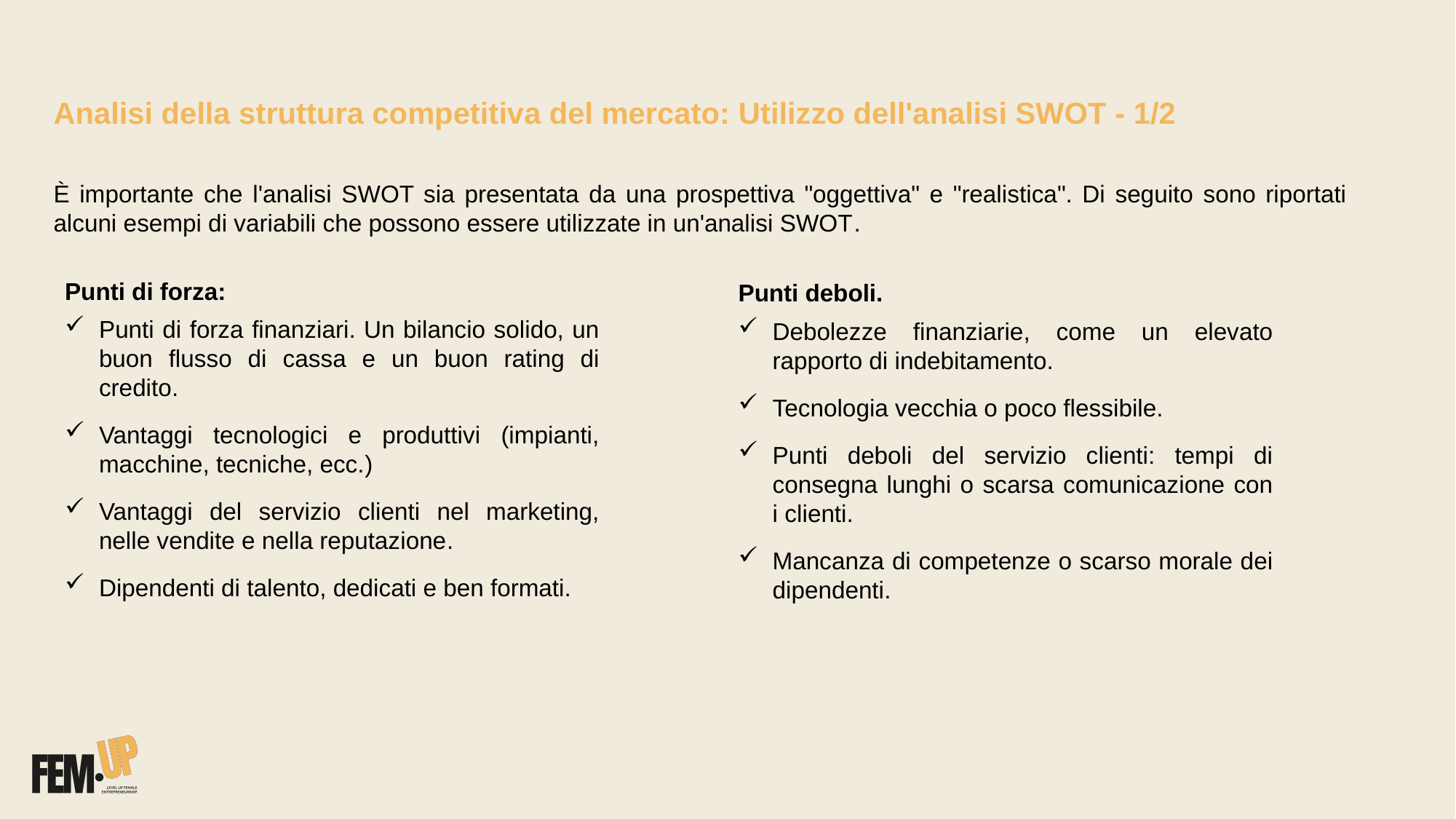

Analisi della struttura competitiva del mercato: Utilizzo dell'analisi SWOT - 1/2
È importante che l'analisi SWOT sia presentata da una prospettiva "oggettiva" e "realistica". Di seguito sono riportati alcuni esempi di variabili che possono essere utilizzate in un'analisi SWOT.
Punti di forza:
Punti di forza finanziari. Un bilancio solido, un buon flusso di cassa e un buon rating di credito.
Vantaggi tecnologici e produttivi (impianti, macchine, tecniche, ecc.)
Vantaggi del servizio clienti nel marketing, nelle vendite e nella reputazione.
Dipendenti di talento, dedicati e ben formati.
Punti deboli.
Debolezze finanziarie, come un elevato rapporto di indebitamento.
Tecnologia vecchia o poco flessibile.
Punti deboli del servizio clienti: tempi di consegna lunghi o scarsa comunicazione con i clienti.
Mancanza di competenze o scarso morale dei dipendenti.